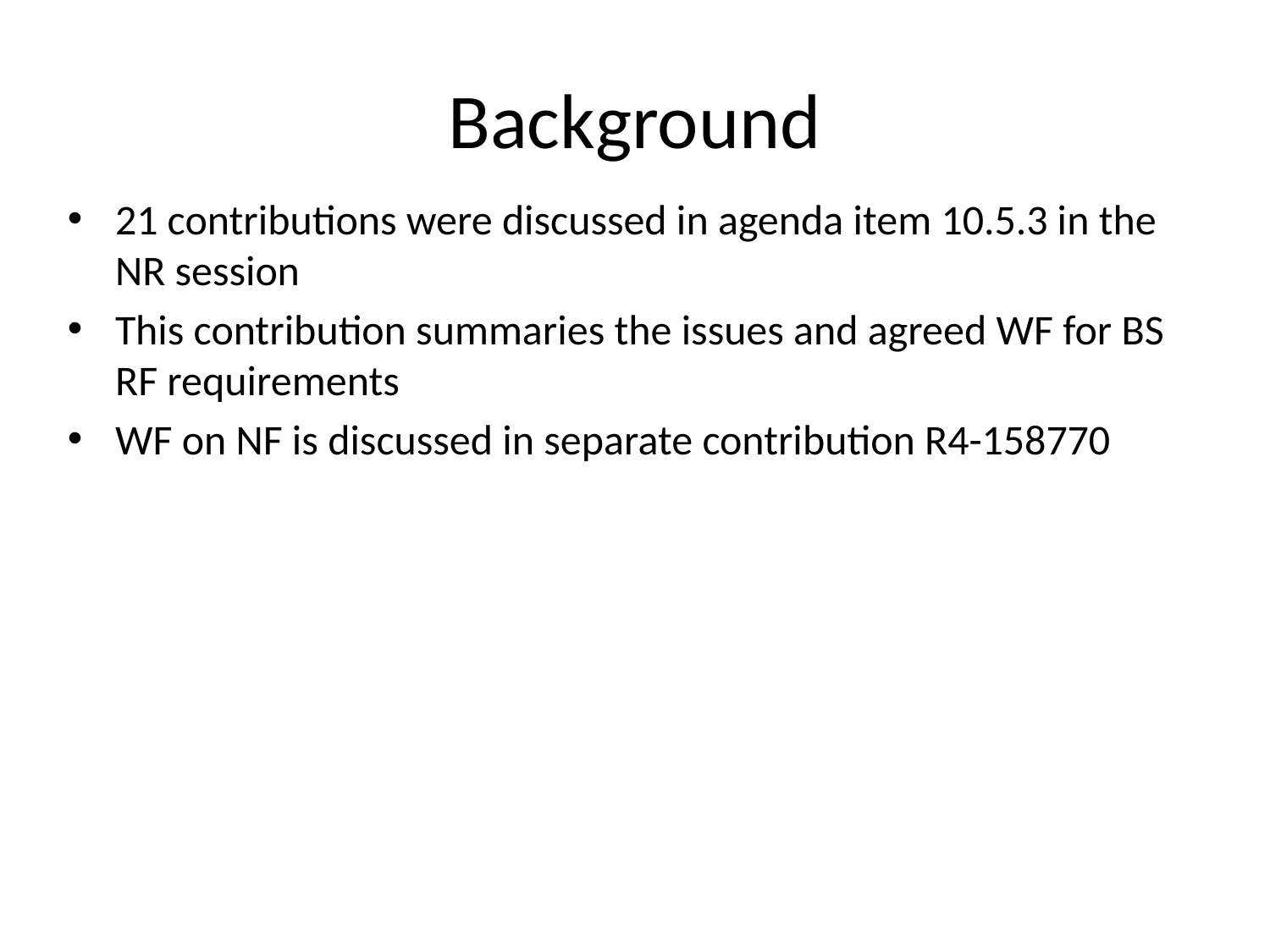

# Background
21 contributions were discussed in agenda item 10.5.3 in the NR session
This contribution summaries the issues and agreed WF for BS RF requirements
WF on NF is discussed in separate contribution R4-158770